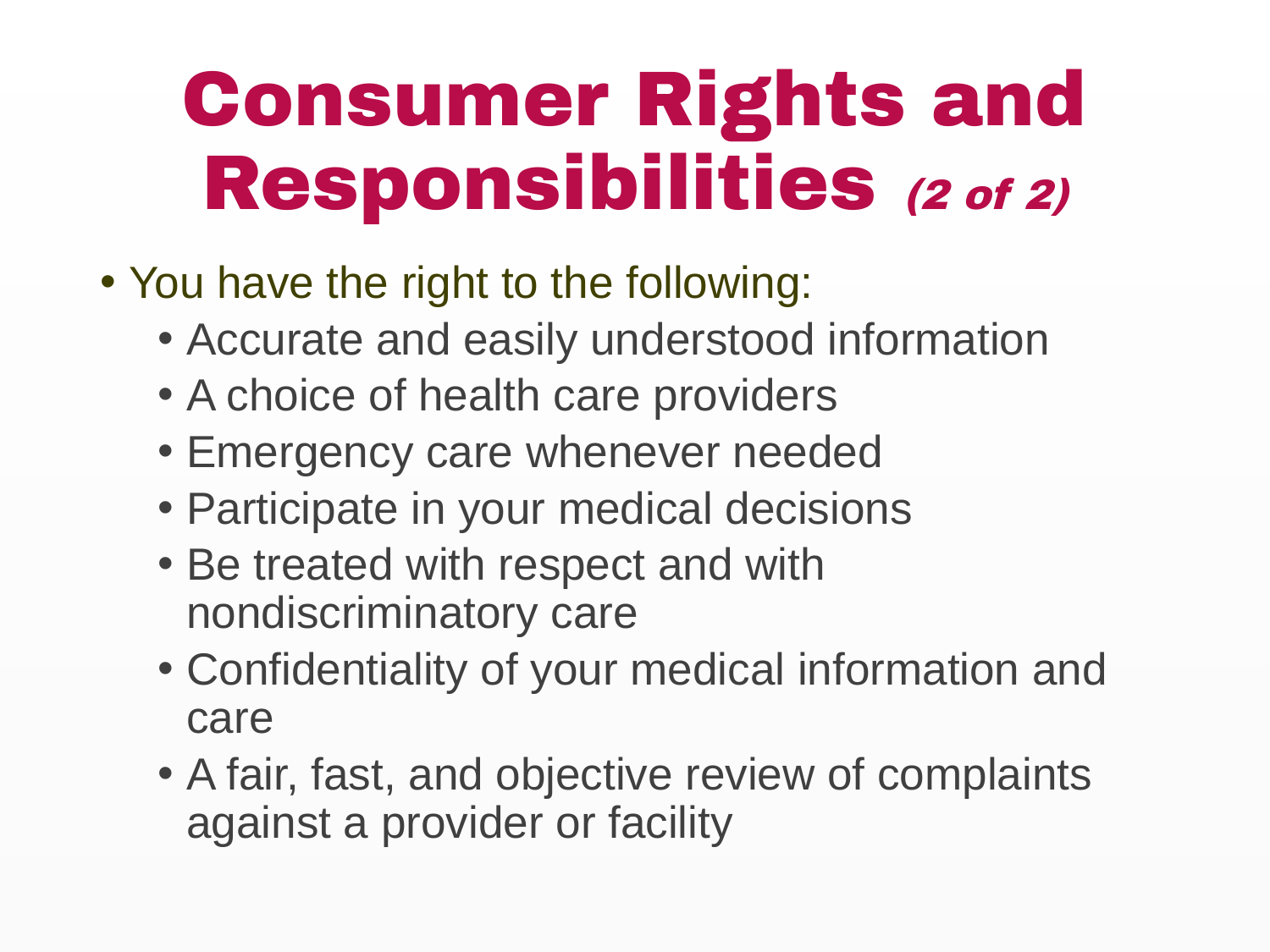

# Consumer Rights and Responsibilities (2 of 2)
You have the right to the following:
Accurate and easily understood information
A choice of health care providers
Emergency care whenever needed
Participate in your medical decisions
Be treated with respect and with nondiscriminatory care
Confidentiality of your medical information and care
A fair, fast, and objective review of complaints against a provider or facility